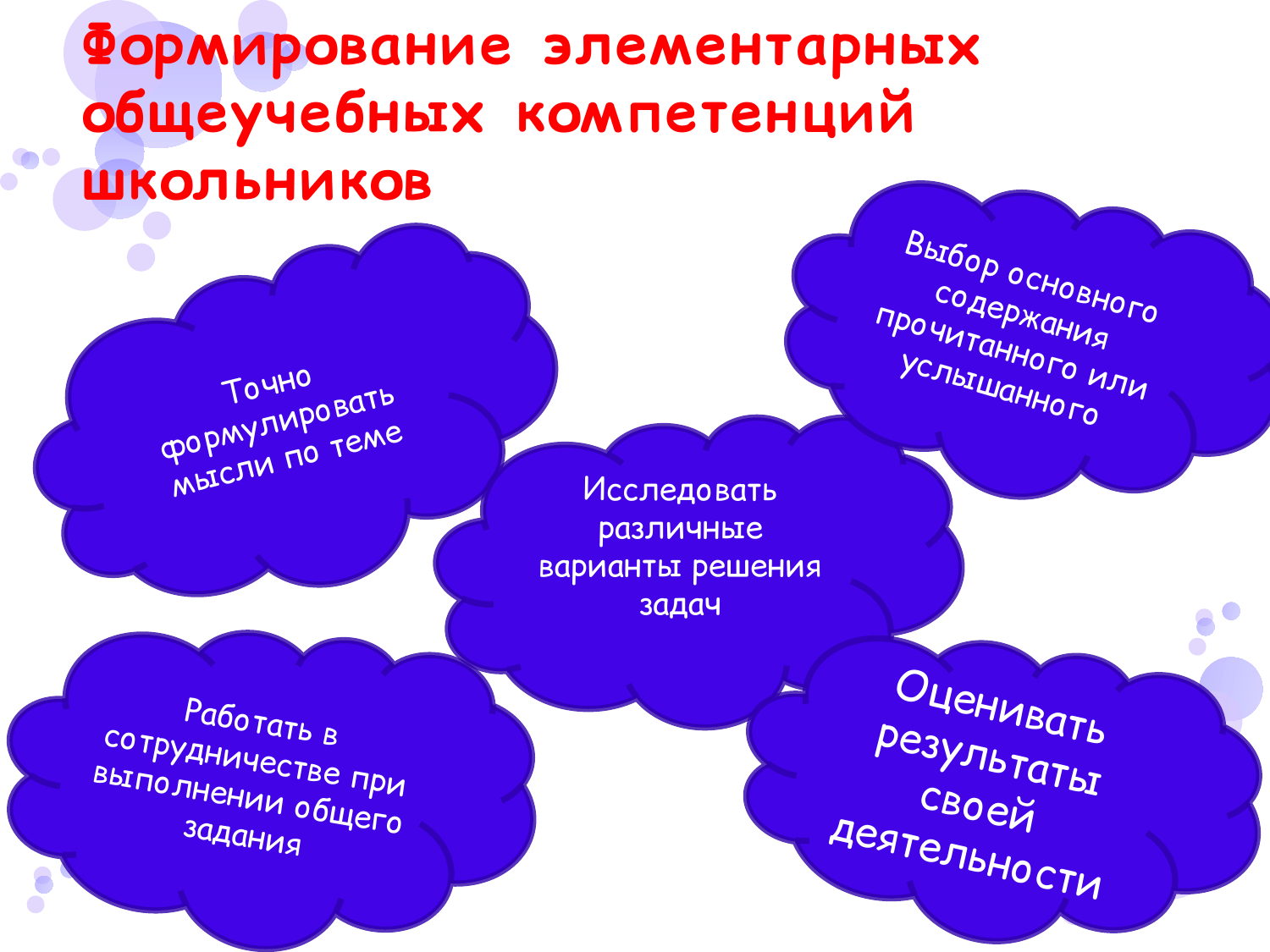

# Формирование элементарных общеучебных компетенций школьников
Выбор основного содержания прочитанного или услышанного
Точно формулировать мысли по теме
Исследовать различные варианты решения задач

Работать в сотрудничестве при выполнении общего задания
Оценивать результаты своей деятельности